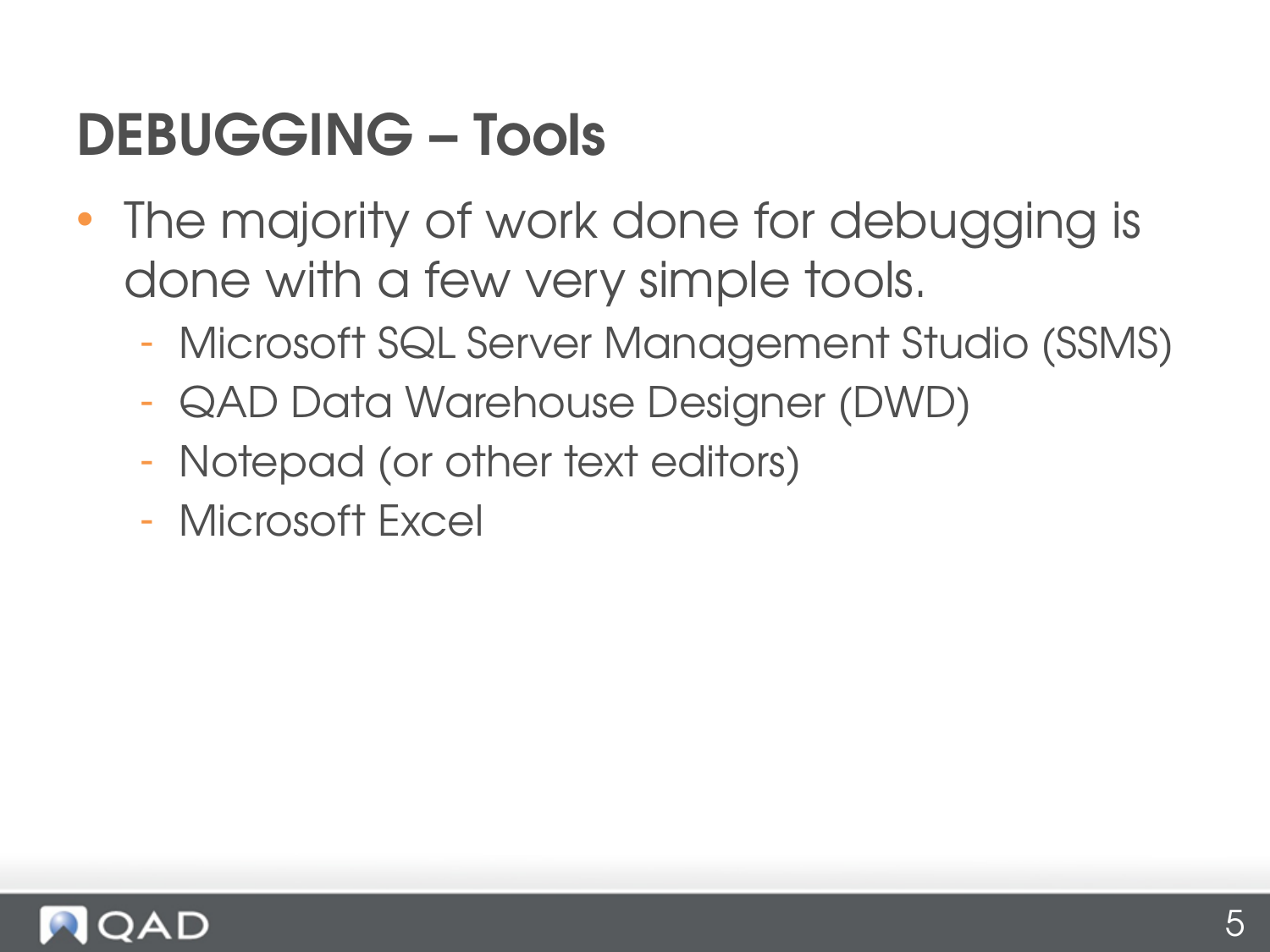

# DEBUGGING – Tools
The majority of work done for debugging is done with a few very simple tools.
Microsoft SQL Server Management Studio (SSMS)
QAD Data Warehouse Designer (DWD)
Notepad (or other text editors)
Microsoft Excel

5